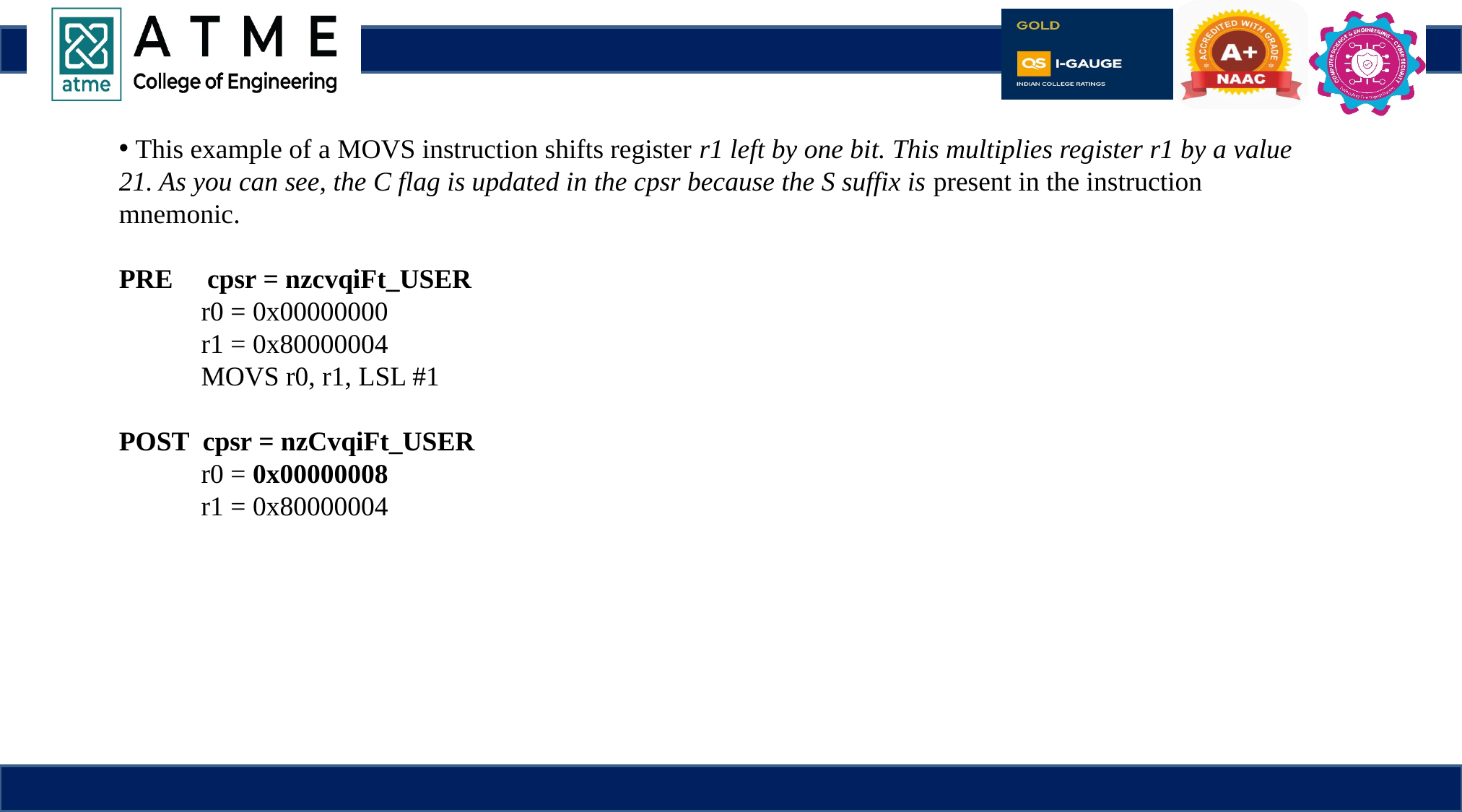

This example of a MOVS instruction shifts register r1 left by one bit. This multiplies register r1 by a value 21. As you can see, the C flag is updated in the cpsr because the S suffix is present in the instruction mnemonic.

PRE     cpsr = nzcvqiFt_USER
            r0 = 0x00000000
            r1 = 0x80000004
            MOVS r0, r1, LSL #1

POST  cpsr = nzCvqiFt_USER
            r0 = 0x00000008
            r1 = 0x80000004